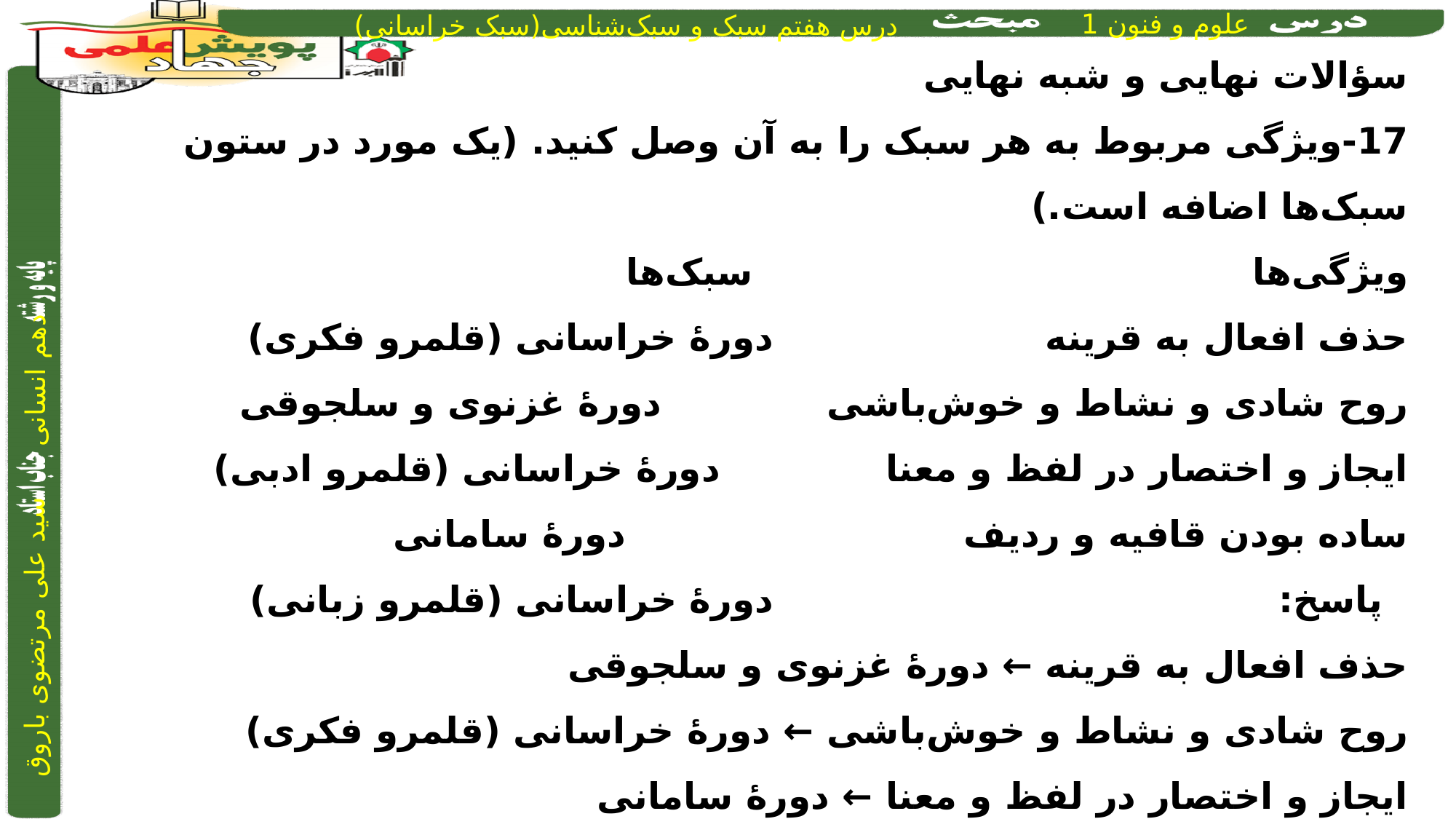

سؤالات نهایی و شبه نهایی
17-ویژگی مربوط به هر سبک را به آن وصل کنید. (یک مورد در ستون سبک‌ها اضافه است.)
ویژگی‌ها						سبک‌ها
حذف افعال به قرینه			       دورۀ خراسانی (قلمرو فکری)
روح شادی و نشاط و خوش‌باشی	      	       دورۀ غزنوی و سلجوقی
ایجاز و اختصار در لفظ و معنا	    	         دورۀ خراسانی (قلمرو ادبی)
ساده بودن قافیه و ردیف			          دورۀ سامانی
  پاسخ:					       دورۀ خراسانی (قلمرو زبانی)
حذف افعال به قرینه ← دورۀ غزنوی و سلجوقی
روح شادی و نشاط و خوش‌باشی ← دورۀ خراسانی (قلمرو فکری)
ایجاز و اختصار در لفظ و معنا ← دورۀ سامانی
ساده بودن قافیه و ردیف ← دورۀ خراسانی (قلمرو ادبی)